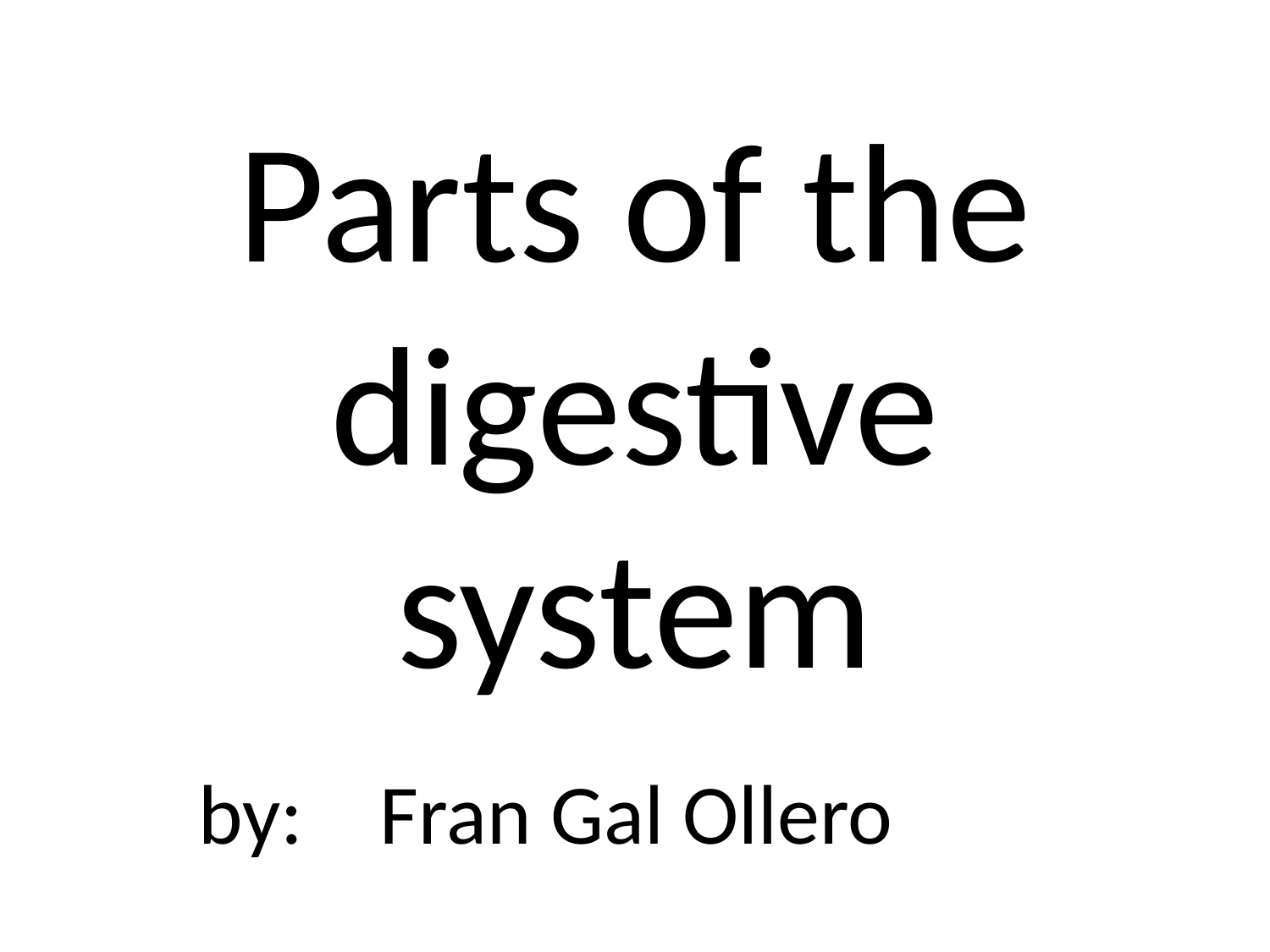

# Parts of the digestive system
by:    Fran Gal Ollero